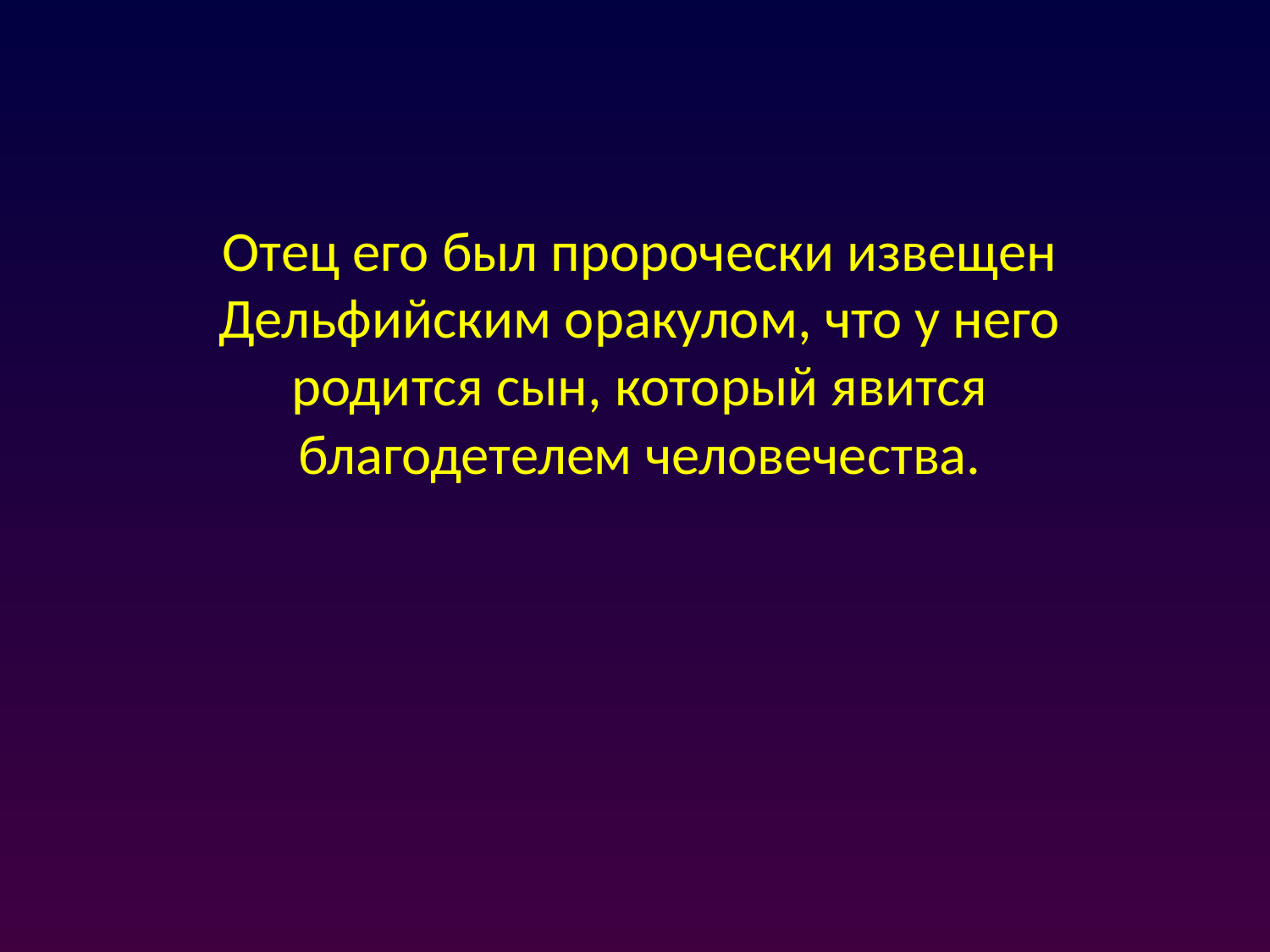

Отец его был пророчески извещен Дельфийским оракулом, что у него родится сын, который явится благодетелем человечества.